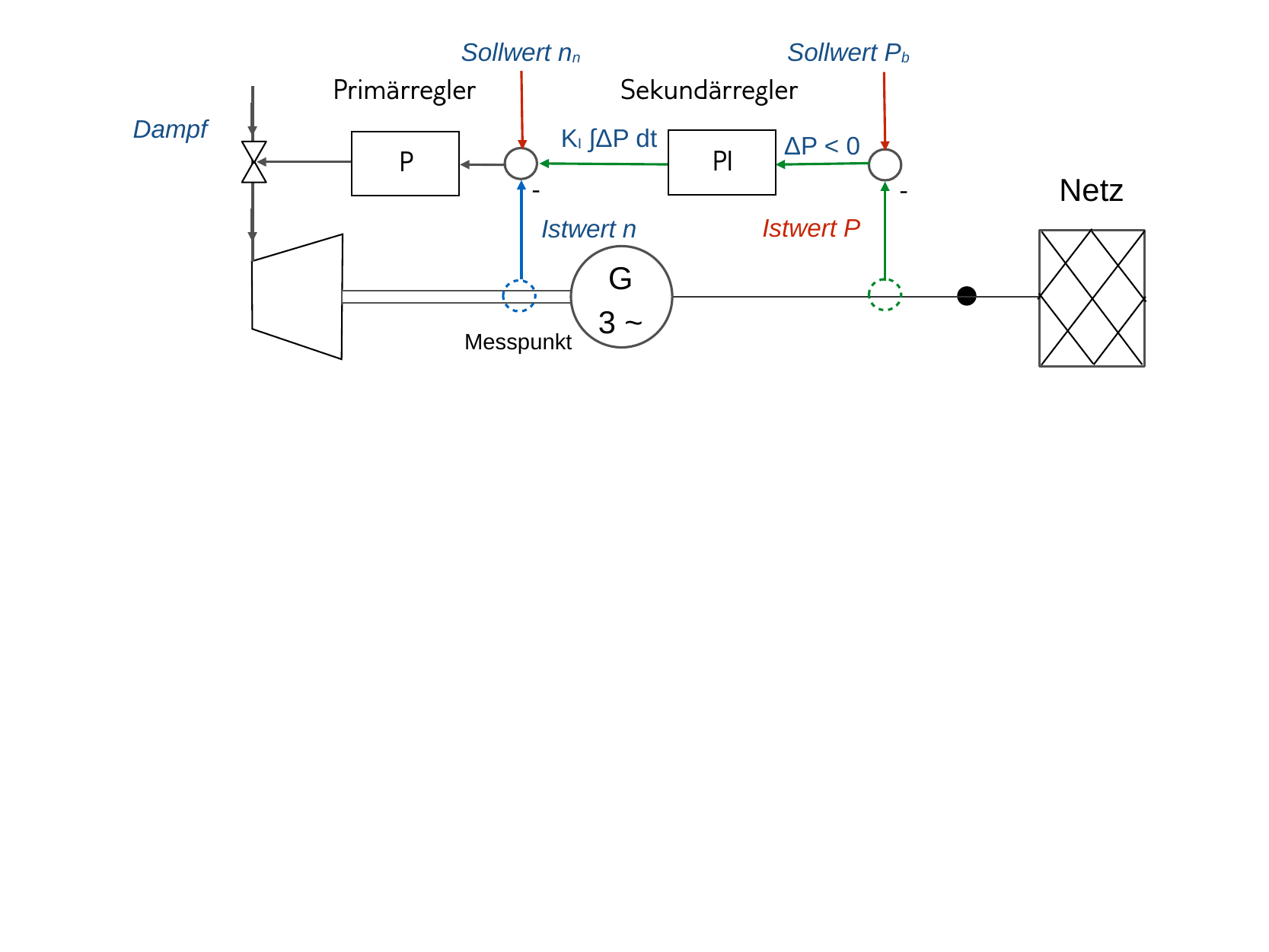

Sollwert nn
Sollwert Pb
Primärregler
Sekundärregler

Dampf
KI ∫ΔP dt
ΔP < 0

PI

P

Netz

-
-

Istwert P
Istwert n

G
3 ~

Messpunkt